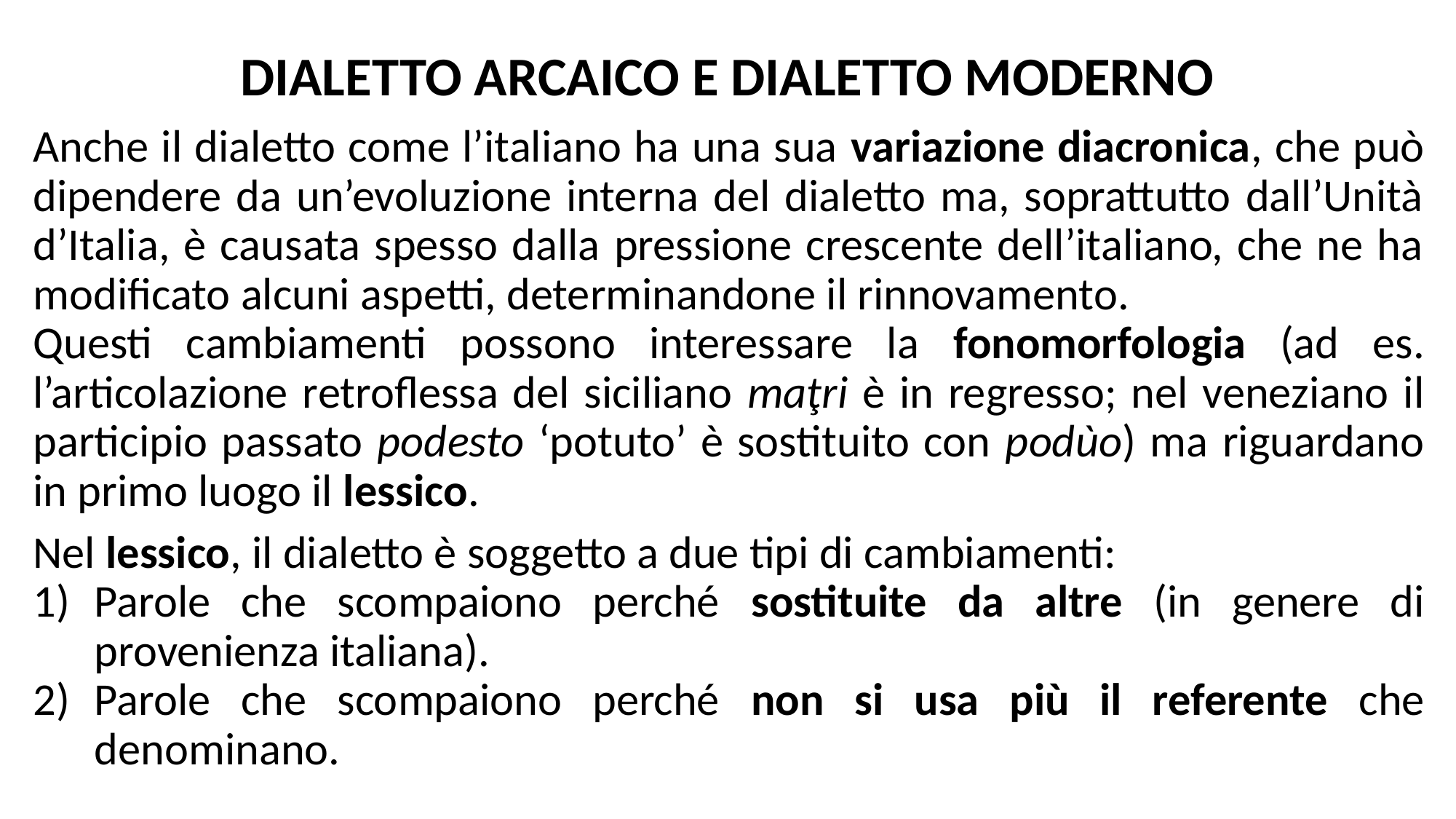

# DIALETTO ARCAICO E DIALETTO MODERNO
Anche il dialetto come l’italiano ha una sua variazione diacronica, che può dipendere da un’evoluzione interna del dialetto ma, soprattutto dall’Unità d’Italia, è causata spesso dalla pressione crescente dell’italiano, che ne ha modificato alcuni aspetti, determinandone il rinnovamento.
Questi cambiamenti possono interessare la fonomorfologia (ad es. l’articolazione retroflessa del siciliano maţri è in regresso; nel veneziano il participio passato podesto ‘potuto’ è sostituito con podùo) ma riguardano in primo luogo il lessico.

Nel lessico, il dialetto è soggetto a due tipi di cambiamenti:
Parole che scompaiono perché sostituite da altre (in genere di provenienza italiana).
Parole che scompaiono perché non si usa più il referente che denominano.